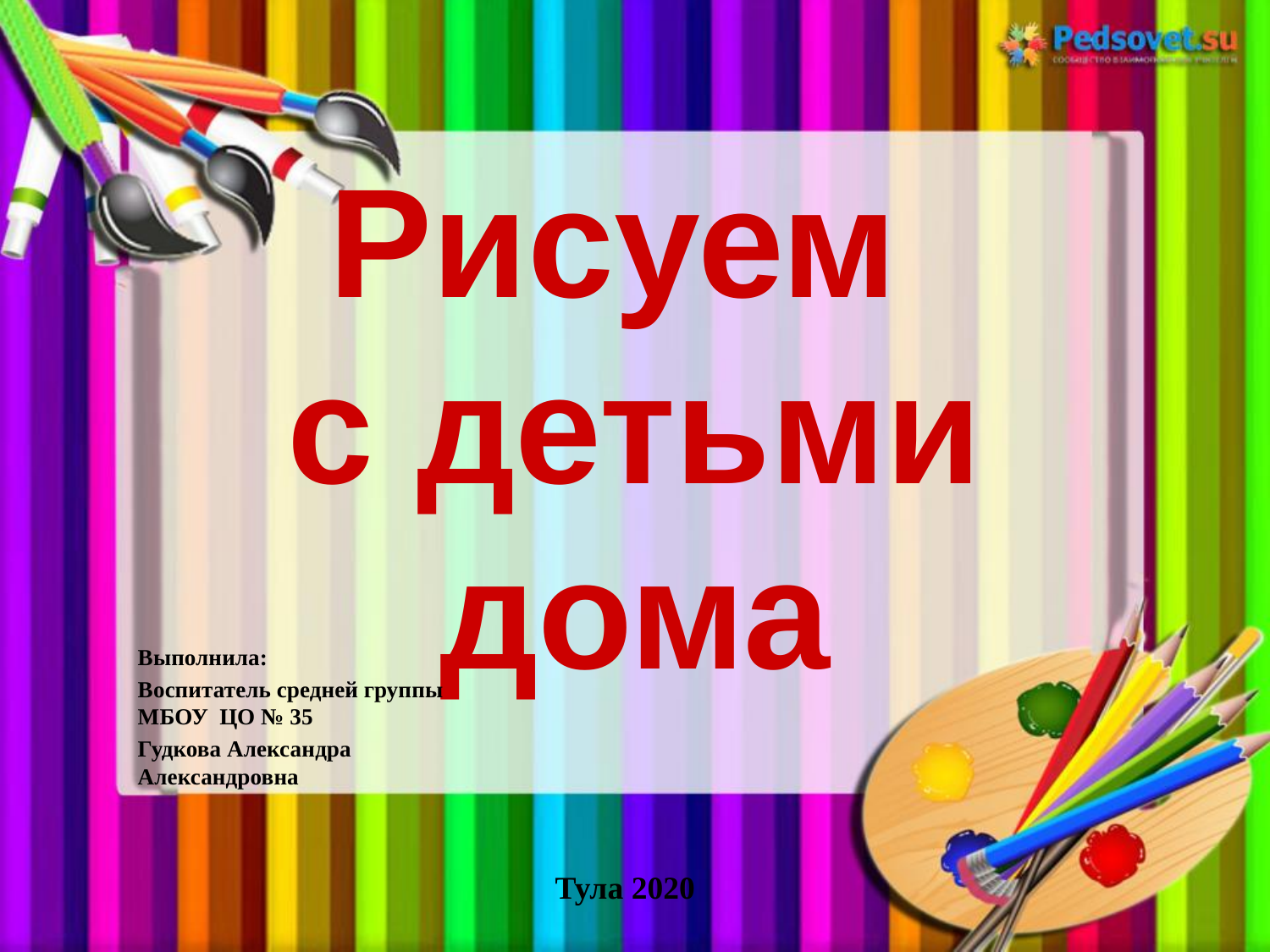

# Рисуем с детьми дома
Выполнила:
Воспитатель средней группы  МБОУ  ЦО № 35
Гудкова Александра Александровна

Тула 2020